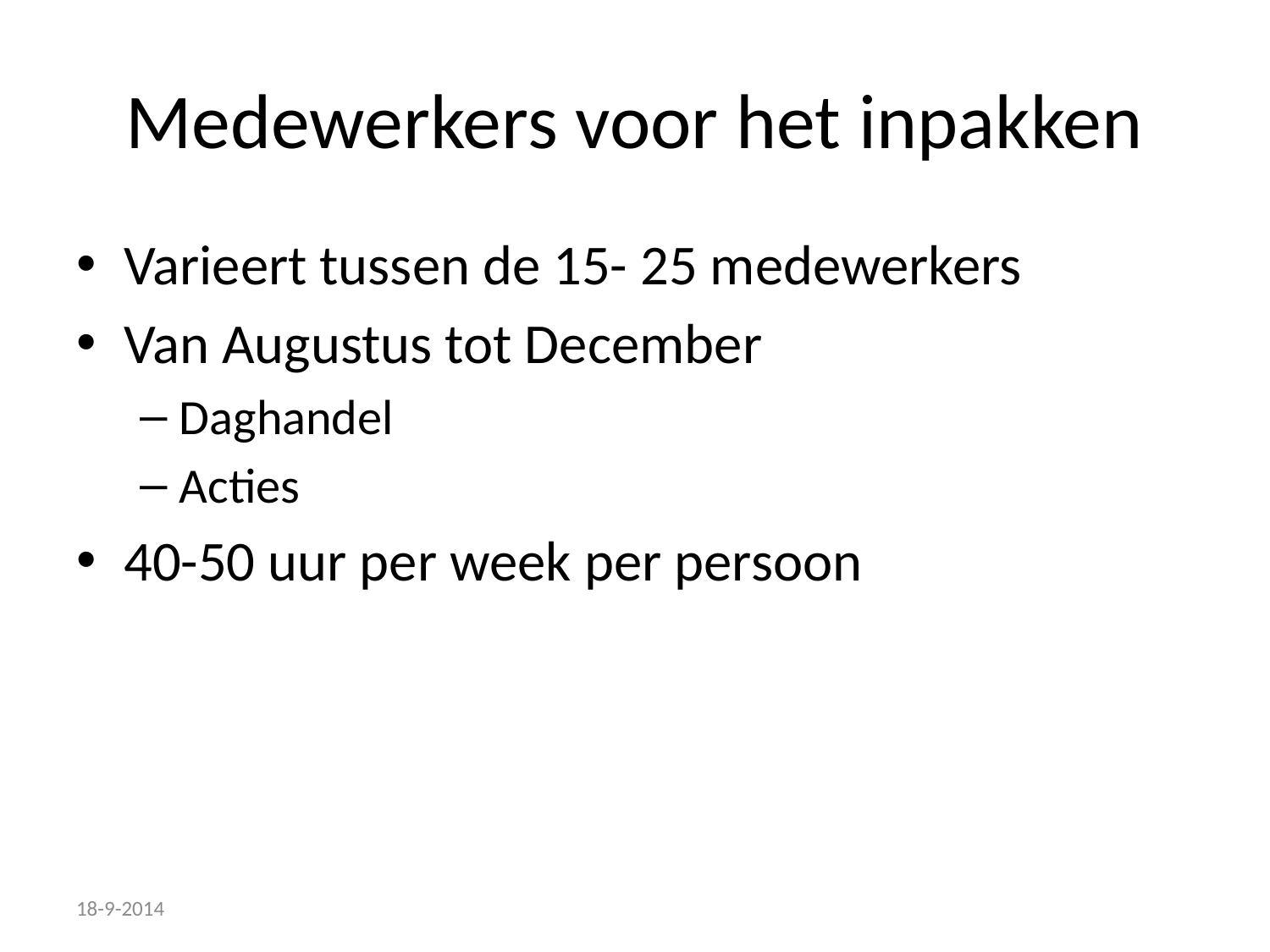

# Medewerkers voor het inpakken
Varieert tussen de 15- 25 medewerkers
Van Augustus tot December
Daghandel
Acties
40-50 uur per week per persoon
18-9-2014